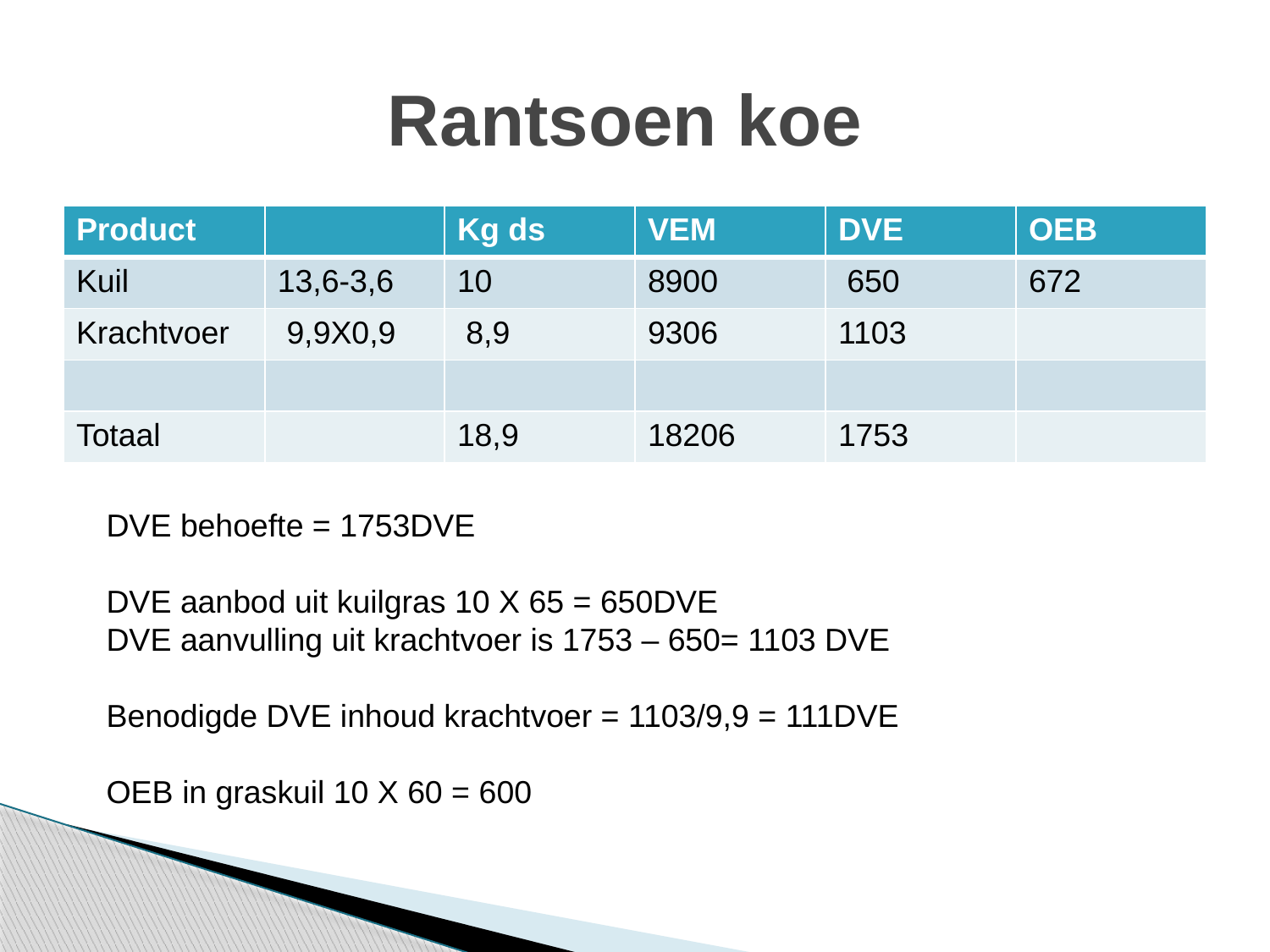

# Rantsoen koe
| Product |  | Kg ds | VEM | DVE | OEB |
| --- | --- | --- | --- | --- | --- |
| Kuil | 13,6-3,6 | 10 | 8900 | 650 | 672 |
| Krachtvoer | 9,9X0,9 | 8,9 | 9306 | 1103 |  |
|  |  |  |  |  |  |
| Totaal |  | 18,9 | 18206 | 1753 |  |
 DVE behoefte = 1753DVE

 DVE aanbod uit kuilgras 10 X 65 = 650DVE
 DVE aanvulling uit krachtvoer is 1753 – 650= 1103 DVE

 Benodigde DVE inhoud krachtvoer = 1103/9,9 = 111DVE

 OEB in graskuil 10 X 60 = 600